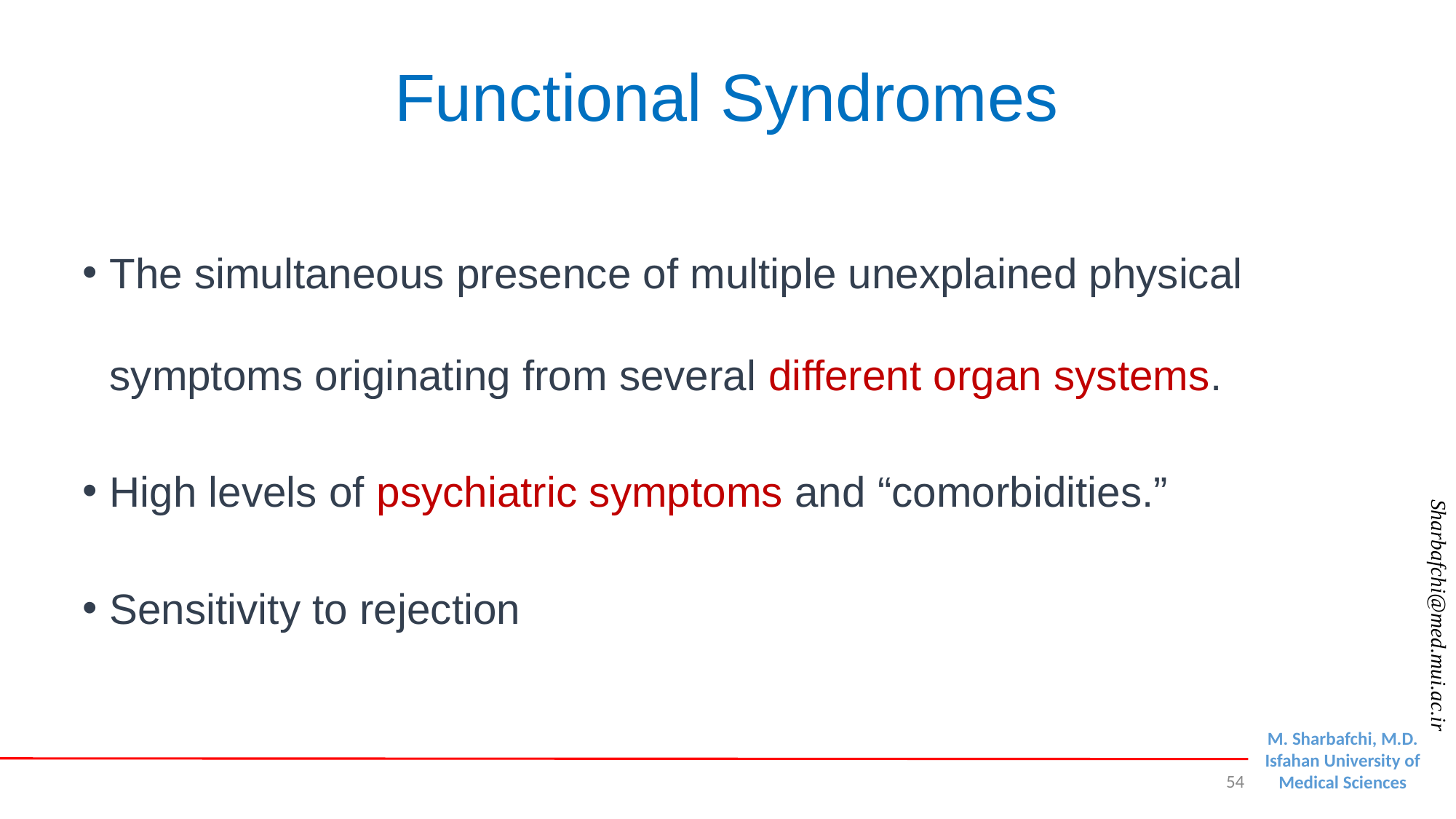

# Functional Syndromes
The simultaneous presence of multiple unexplained physical symptoms originating from several different organ systems.
High levels of psychiatric symptoms and “comorbidities.”
Sensitivity to rejection
54